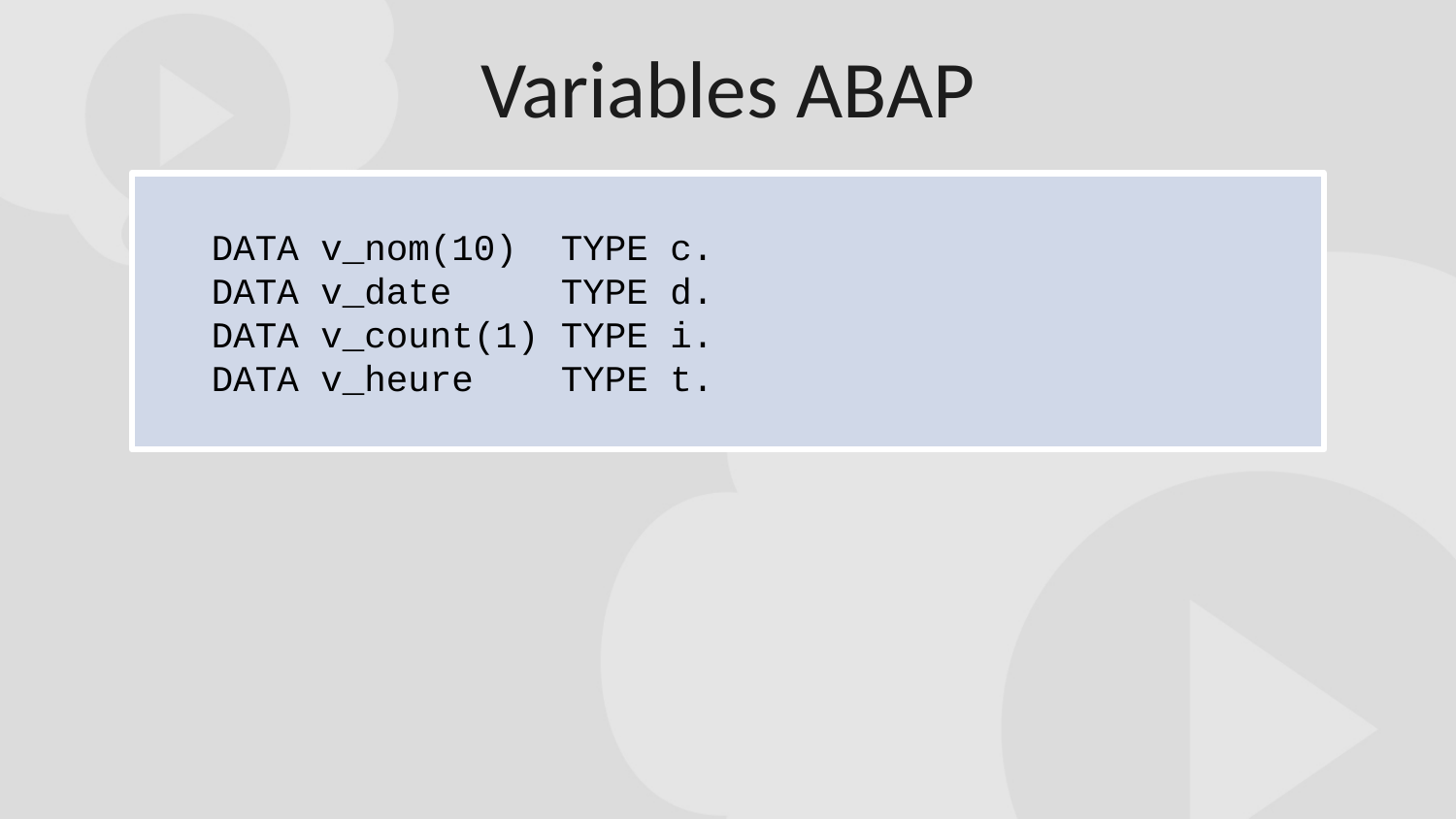

Variables ABAP

   DATA v_nom(10)  TYPE c.
   DATA v_date     TYPE d.
   DATA v_count(1) TYPE i.
   DATA v_heure    TYPE t.